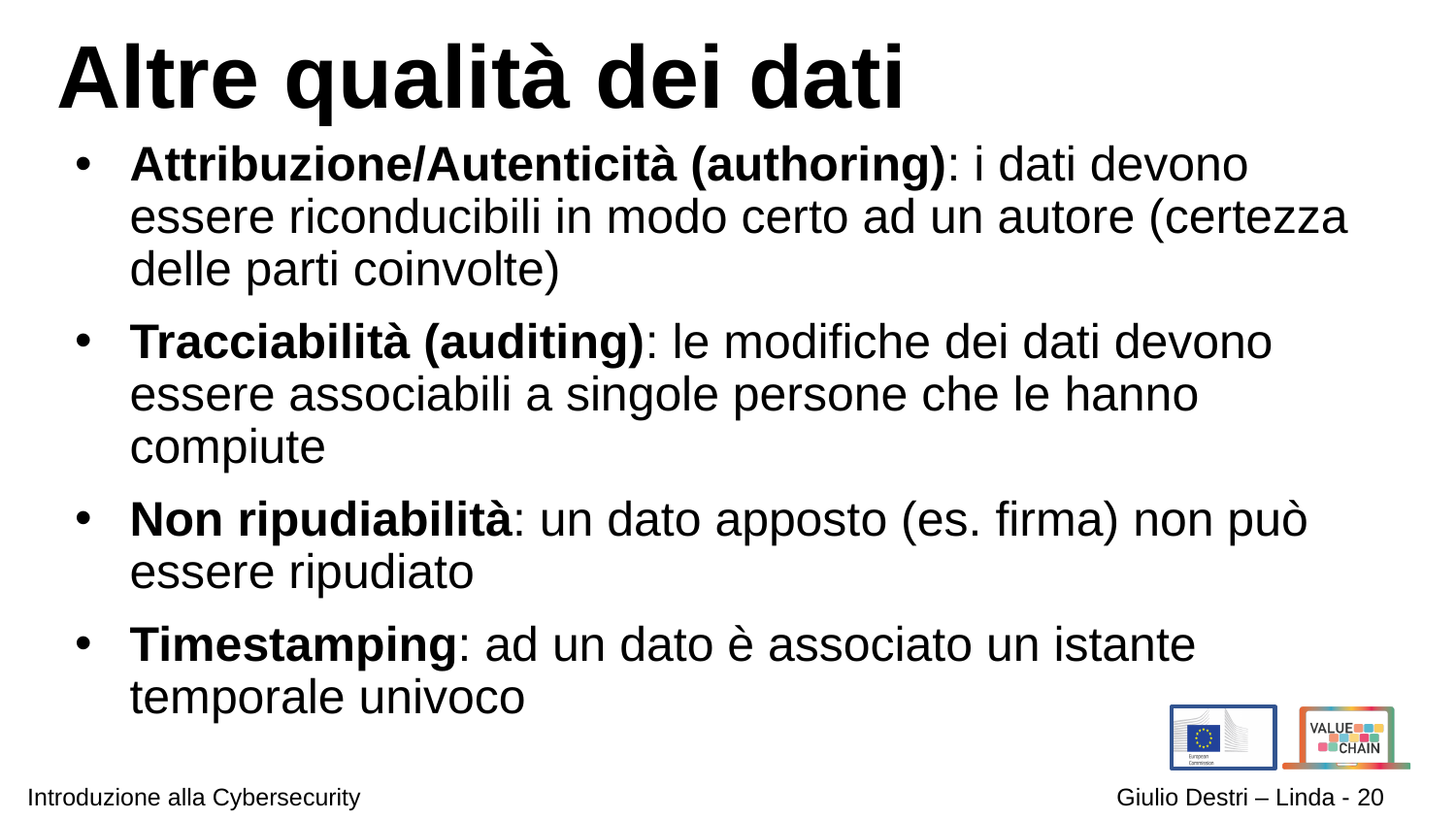

# Altre qualità dei dati
Attribuzione/Autenticità (authoring): i dati devono essere riconducibili in modo certo ad un autore (certezza delle parti coinvolte)
Tracciabilità (auditing): le modifiche dei dati devono essere associabili a singole persone che le hanno compiute
Non ripudiabilità: un dato apposto (es. firma) non può essere ripudiato
Timestamping: ad un dato è associato un istante temporale univoco